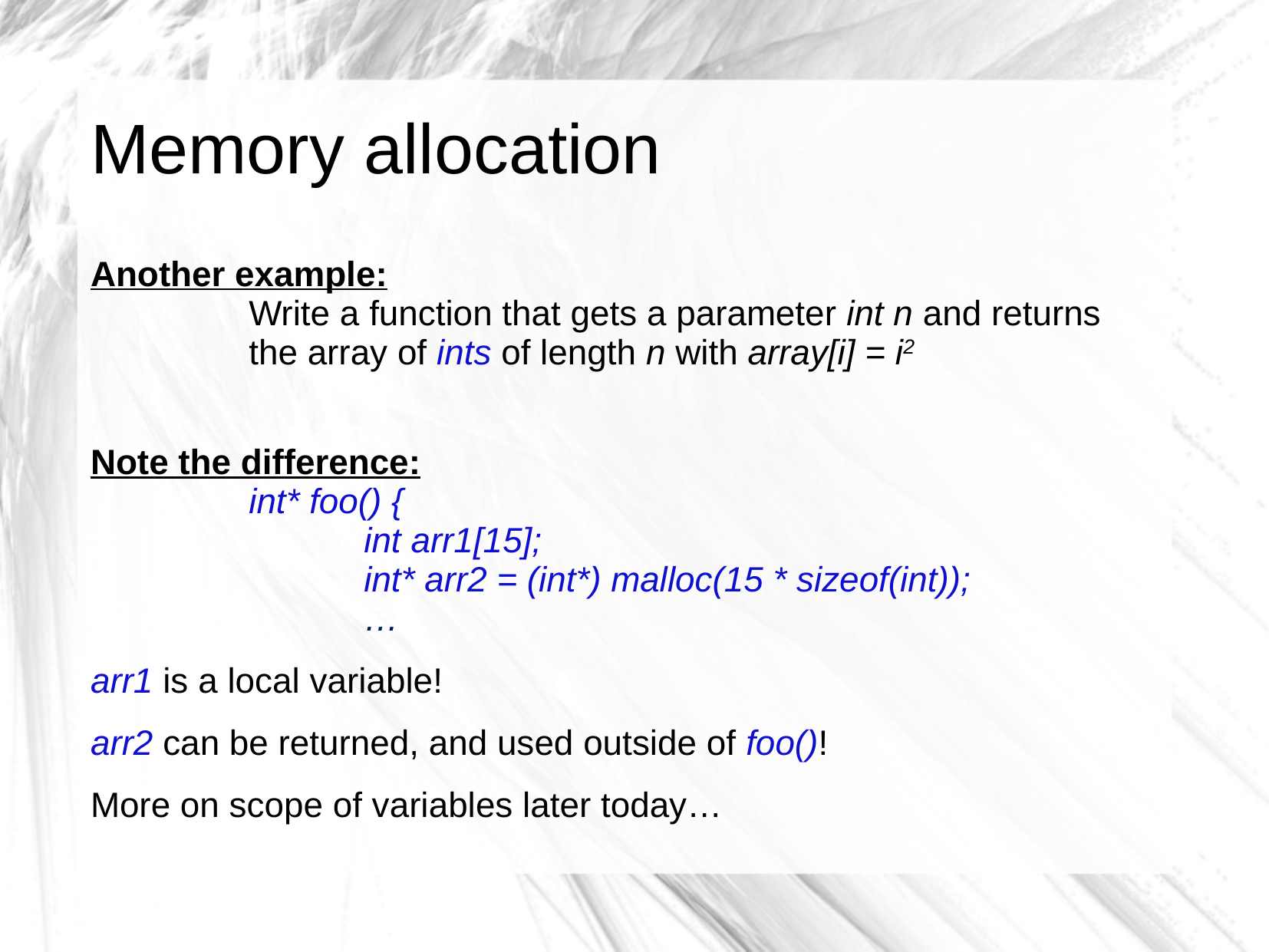

Memory allocation
Another example:
	Write a function that gets a parameter int n and returns
	the array of ints of length n with array[i] = i2
Note the difference:
	int* foo() {
		int arr1[15];
		int* arr2 = (int*) malloc(15 * sizeof(int));
		…
arr1 is a local variable!
arr2 can be returned, and used outside of foo()!
More on scope of variables later today…